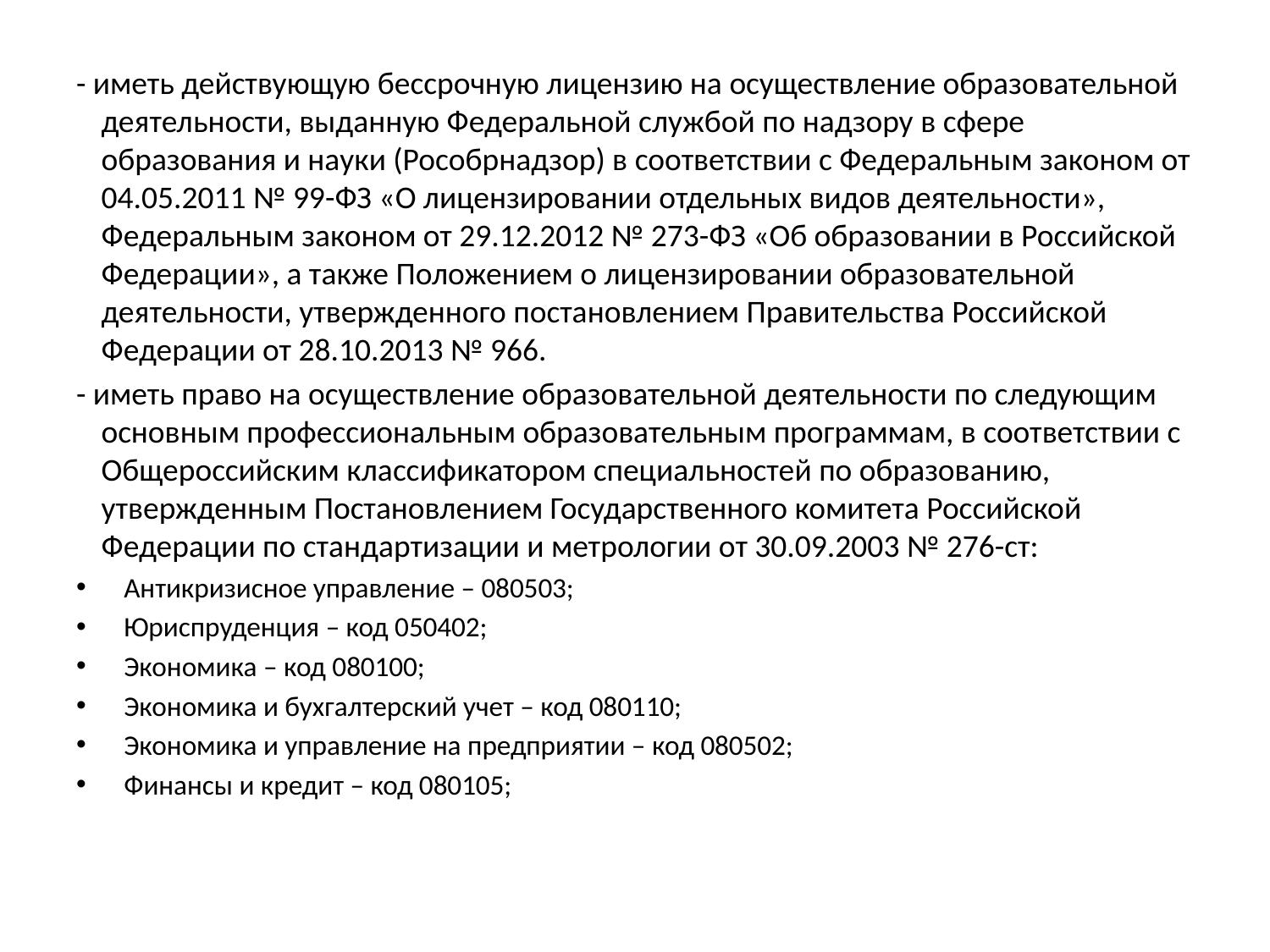

#
- иметь действующую бессрочную лицензию на осуществление образовательной деятельности, выданную Федеральной службой по надзору в сфере образования и науки (Рособрнадзор) в соответствии с Федеральным законом от 04.05.2011 № 99-ФЗ «О лицензировании отдельных видов деятельности», Федеральным законом от 29.12.2012 № 273-ФЗ «Об образовании в Российской Федерации», а также Положением о лицензировании образовательной деятельности, утвержденного постановлением Правительства Российской Федерации от 28.10.2013 № 966.
- иметь право на осуществление образовательной деятельности по следующим основным профессиональным образовательным программам, в соответствии с Общероссийским классификатором специальностей по образованию, утвержденным Постановлением Государственного комитета Российской Федерации по стандартизации и метрологии от 30.09.2003 № 276-ст:
Антикризисное управление – 080503;
Юриспруденция – код 050402;
Экономика – код 080100;
Экономика и бухгалтерский учет – код 080110;
Экономика и управление на предприятии – код 080502;
Финансы и кредит – код 080105;